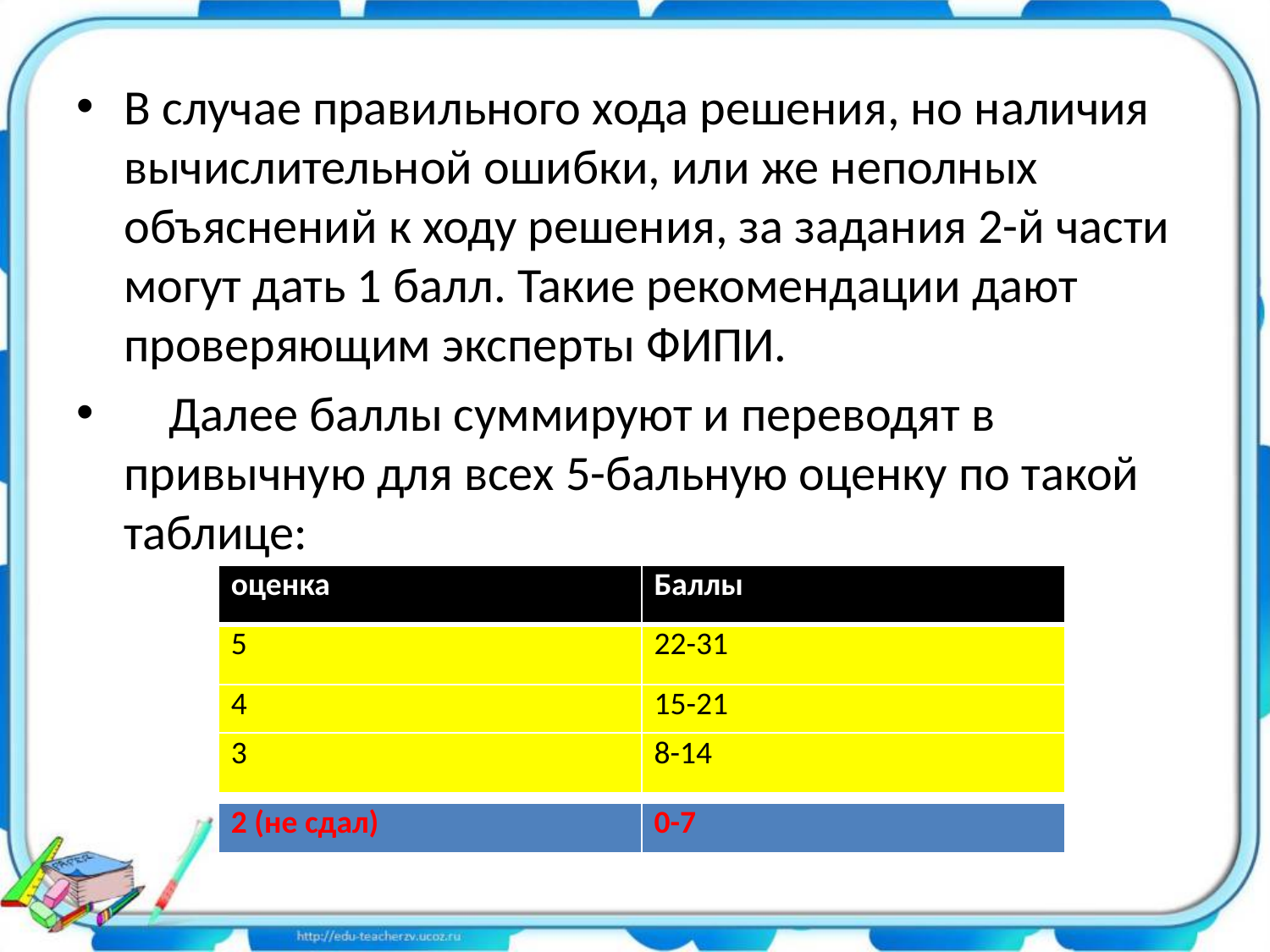

В случае правильного хода решения, но наличия вычислительной ошибки, или же неполных объяснений к ходу решения, за задания 2-й части могут дать 1 балл. Такие рекомендации дают проверяющим эксперты ФИПИ.
    Далее баллы суммируют и переводят в привычную для всех 5-бальную оценку по такой таблице:

| оценка | Баллы |
| --- | --- |
| 5 | 22-31 |
| 4 | 15-21 |
| 3 | 8-14 |
| 2 (не сдал) | 0-7 |
| --- | --- |